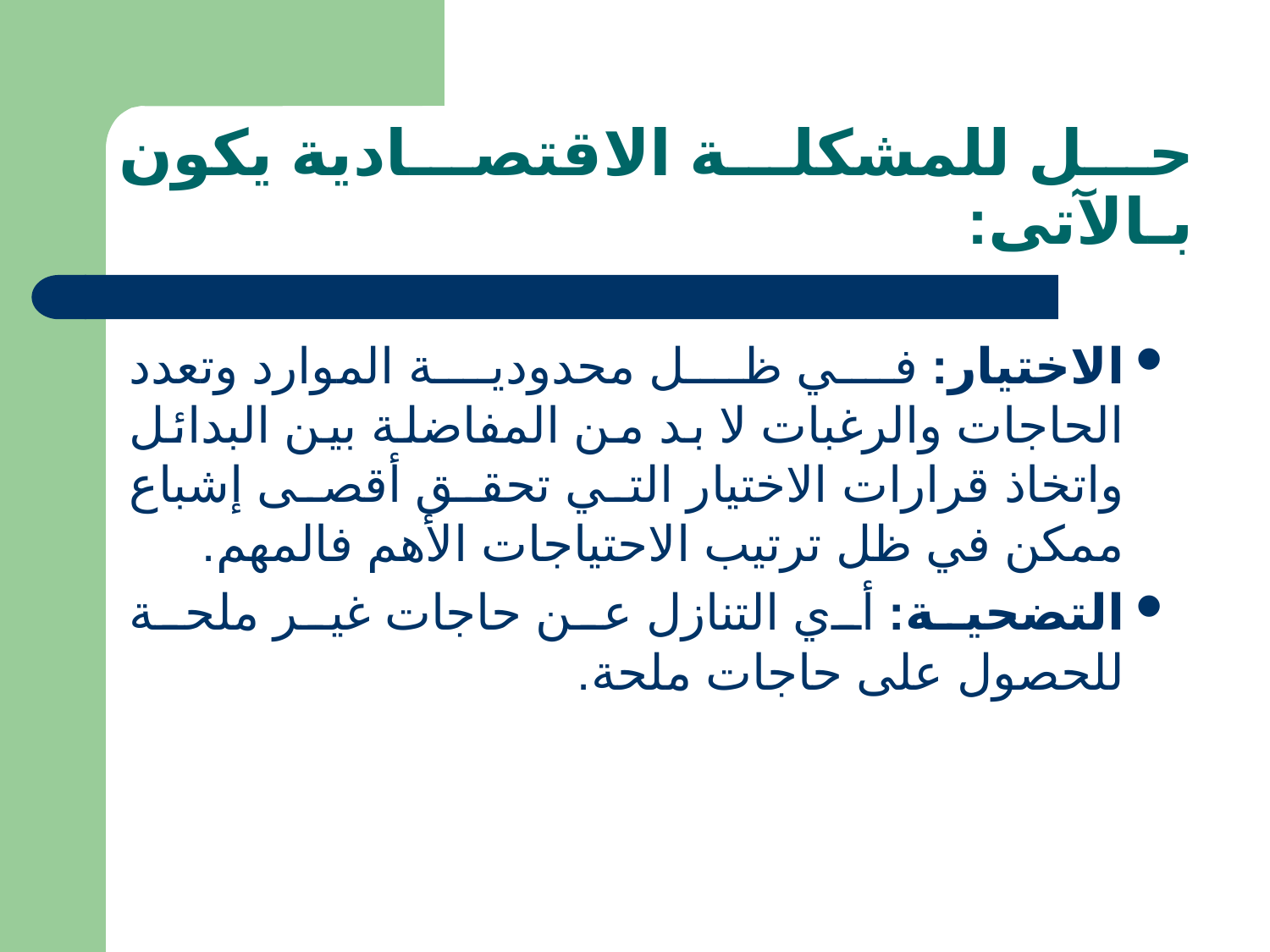

# حل للمشكلة الاقتصادية يكون بـالآتى:
الاختيار: في ظل محدودية الموارد وتعدد الحاجات والرغبات لا بد من المفاضلة بين البدائل واتخاذ قرارات الاختيار التي تحقق أقصى إشباع ممكن في ظل ترتيب الاحتياجات الأهم فالمهم.
التضحية: أي التنازل عن حاجات غير ملحة للحصول على حاجات ملحة.